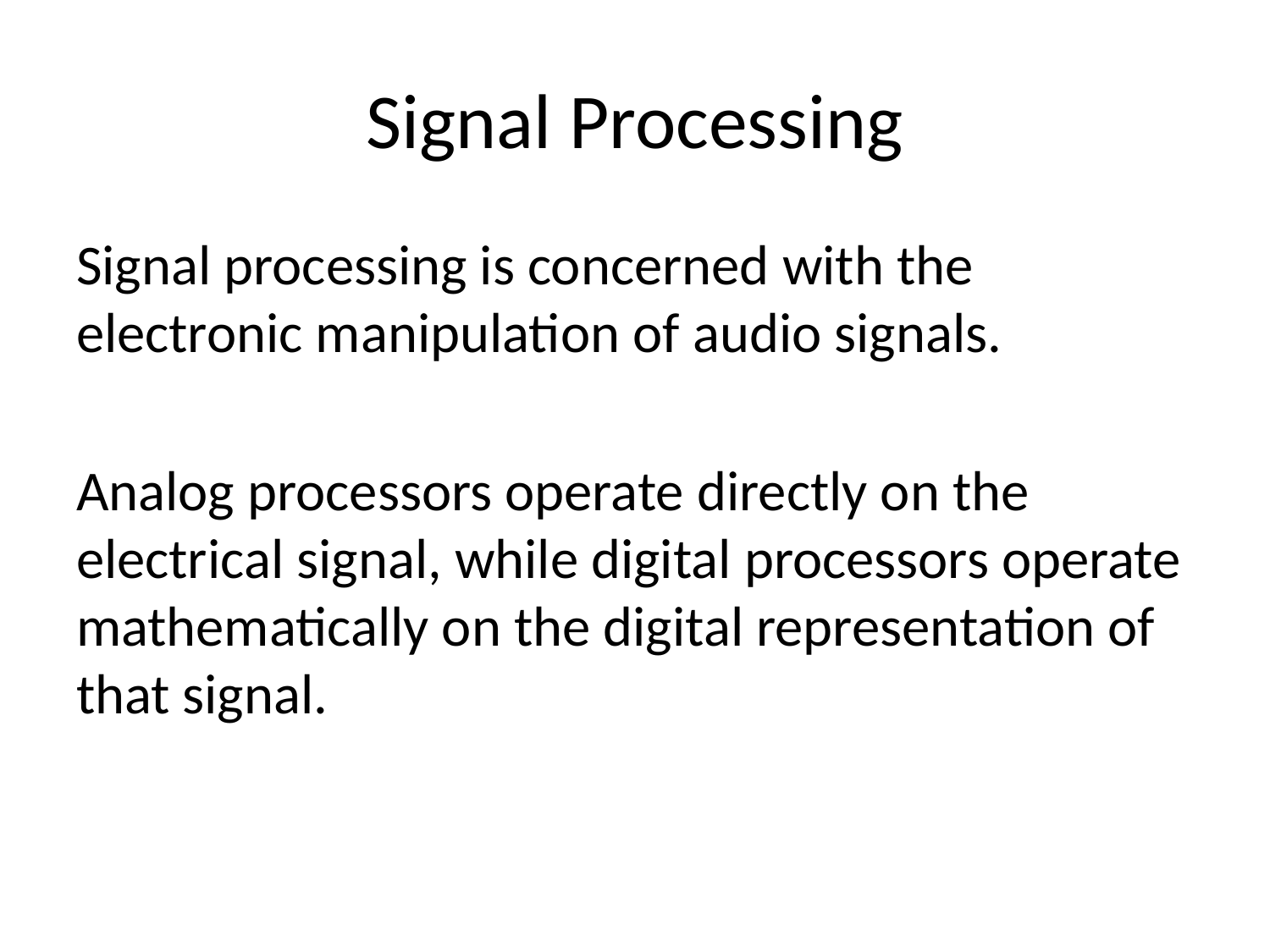

# Signal Processing
Signal processing is concerned with the electronic manipulation of audio signals.

Analog processors operate directly on the electrical signal, while digital processors operate mathematically on the digital representation of that signal.